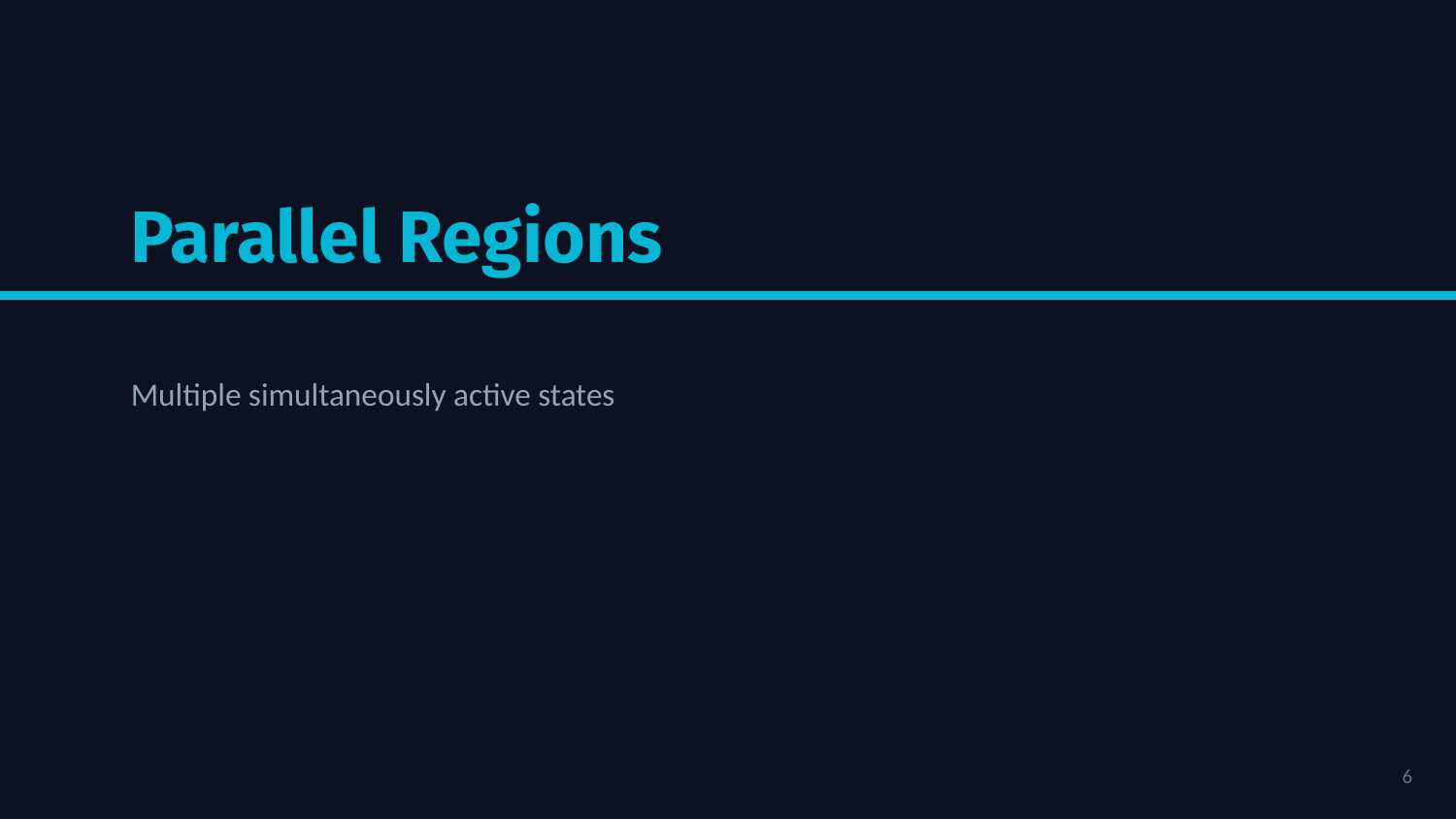

Parallel Regions

Multiple simultaneously active states
6